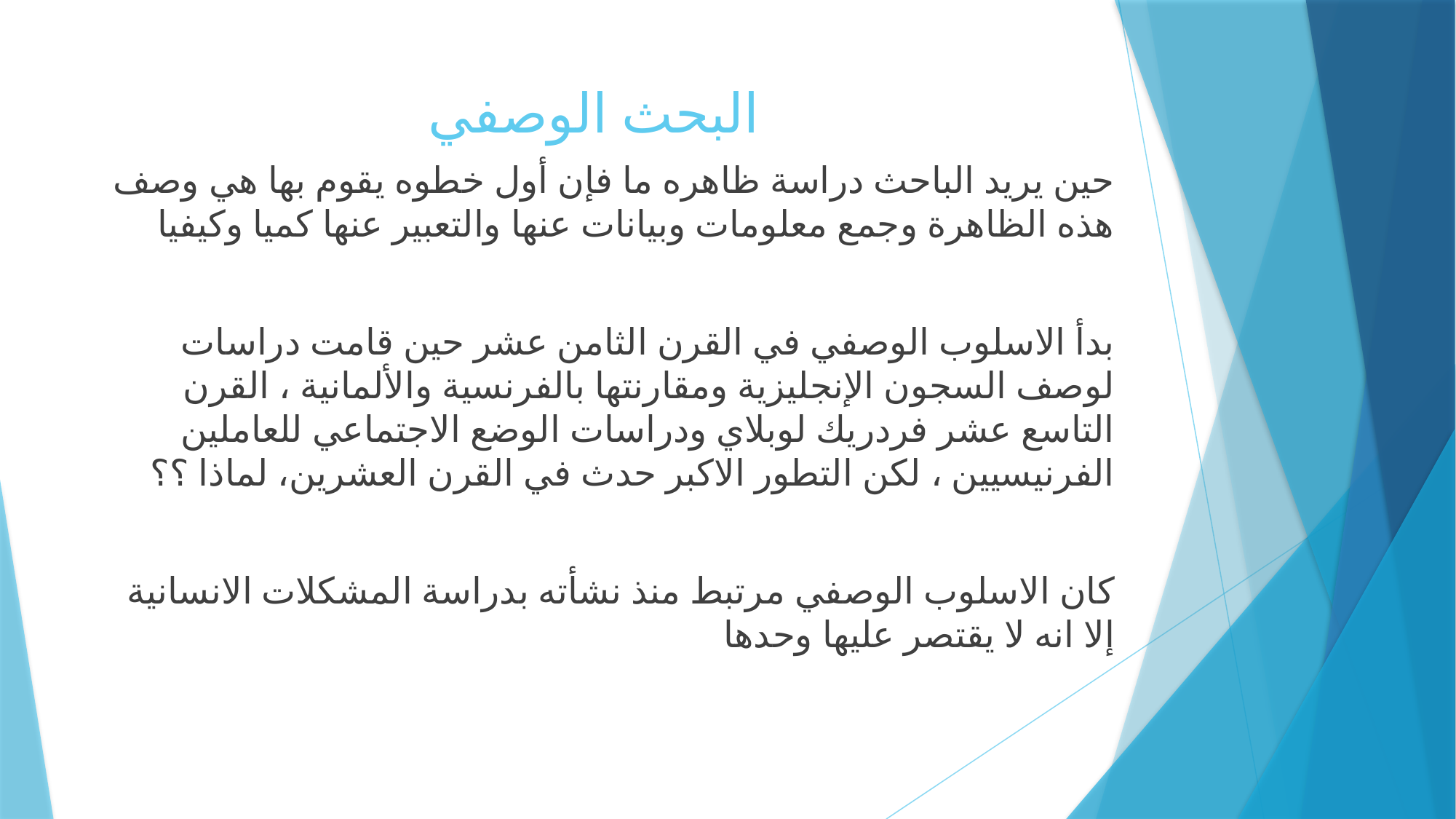

# البحث الوصفي
حين يريد الباحث دراسة ظاهره ما فإن أول خطوه يقوم بها هي وصف هذه الظاهرة وجمع معلومات وبيانات عنها والتعبير عنها كميا وكيفيا

بدأ الاسلوب الوصفي في القرن الثامن عشر حين قامت دراسات لوصف السجون الإنجليزية ومقارنتها بالفرنسية والألمانية ، القرن التاسع عشر فردريك لوبلاي ودراسات الوضع الاجتماعي للعاملين الفرنيسيين ، لكن التطور الاكبر حدث في القرن العشرين، لماذا ؟؟

كان الاسلوب الوصفي مرتبط منذ نشأته بدراسة المشكلات الانسانية إلا انه لا يقتصر عليها وحدها